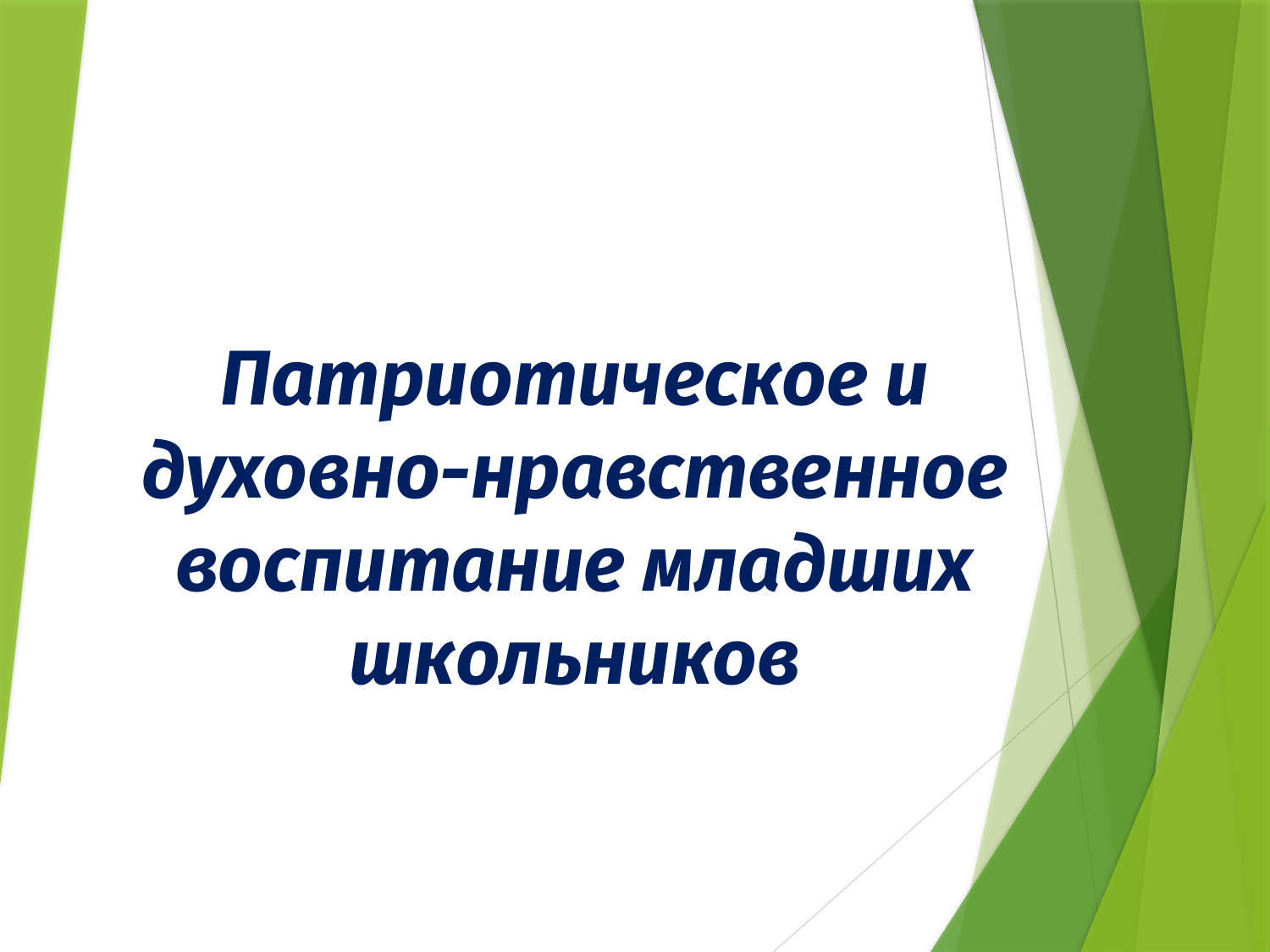

# Патриотическое и духовно-нравственное воспитание младших школьников